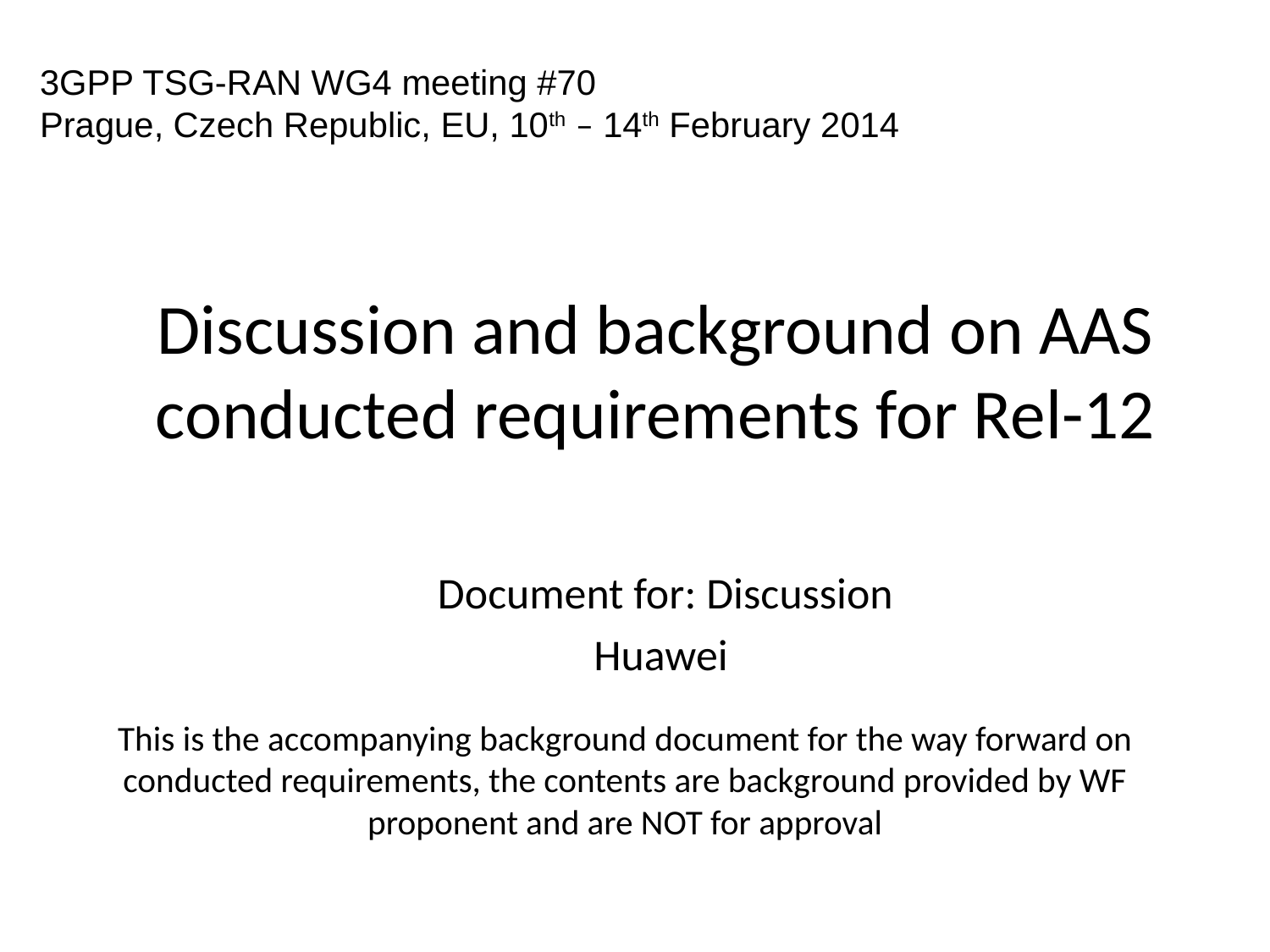

3GPP TSG-RAN WG4 meeting #70
Prague, Czech Republic, EU, 10th – 14th February 2014
# Discussion and background on AAS conducted requirements for Rel-12
Document for: Discussion
Huawei
This is the accompanying background document for the way forward on conducted requirements, the contents are background provided by WF proponent and are NOT for approval